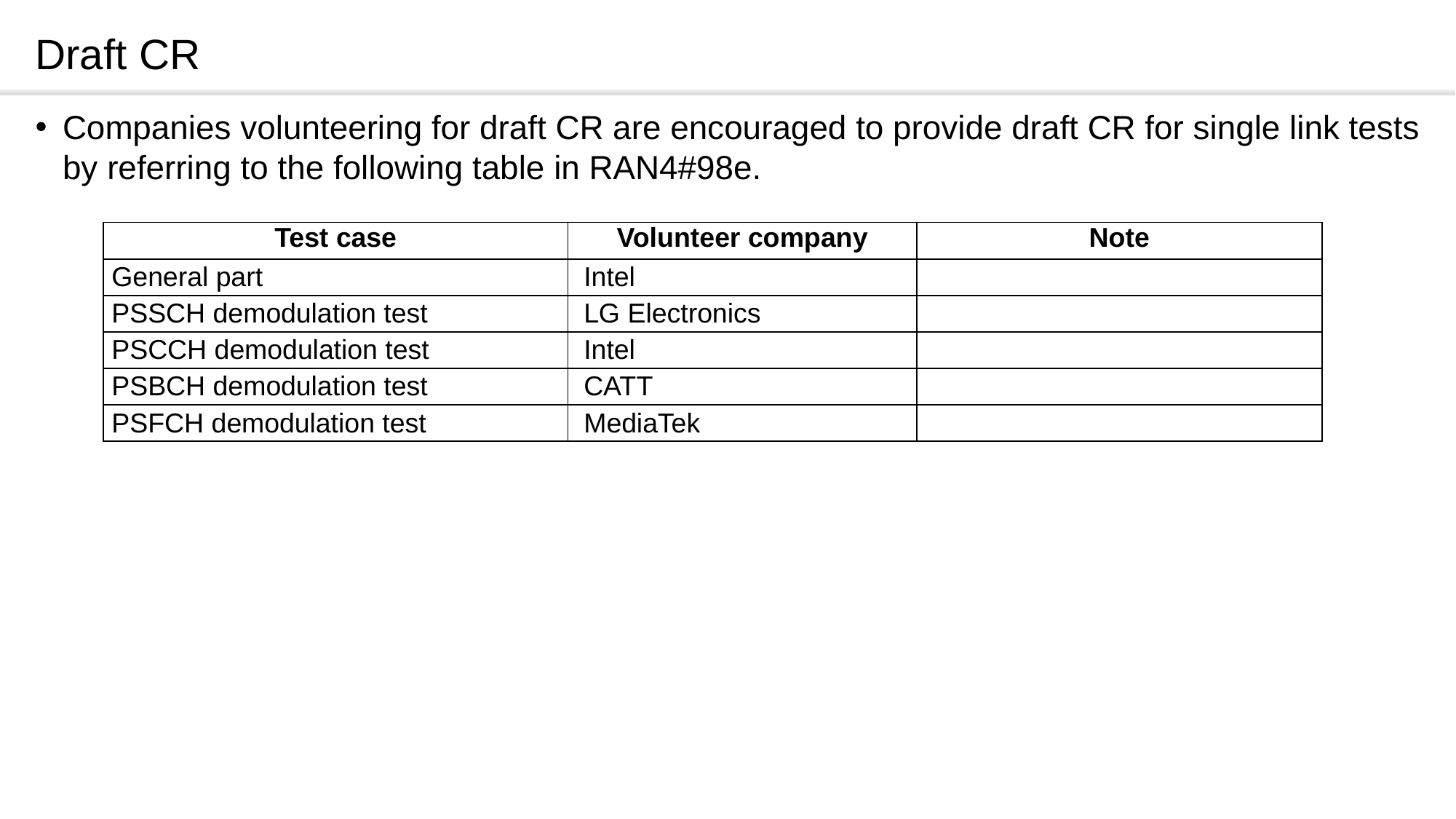

# Draft CR
Companies volunteering for draft CR are encouraged to provide draft CR for single link tests by referring to the following table in RAN4#98e.
| Test case | Volunteer company | Note |
| --- | --- | --- |
| General part | Intel |  |
| PSSCH demodulation test | LG Electronics |  |
| PSCCH demodulation test | Intel |  |
| PSBCH demodulation test | CATT |  |
| PSFCH demodulation test | MediaTek |  |